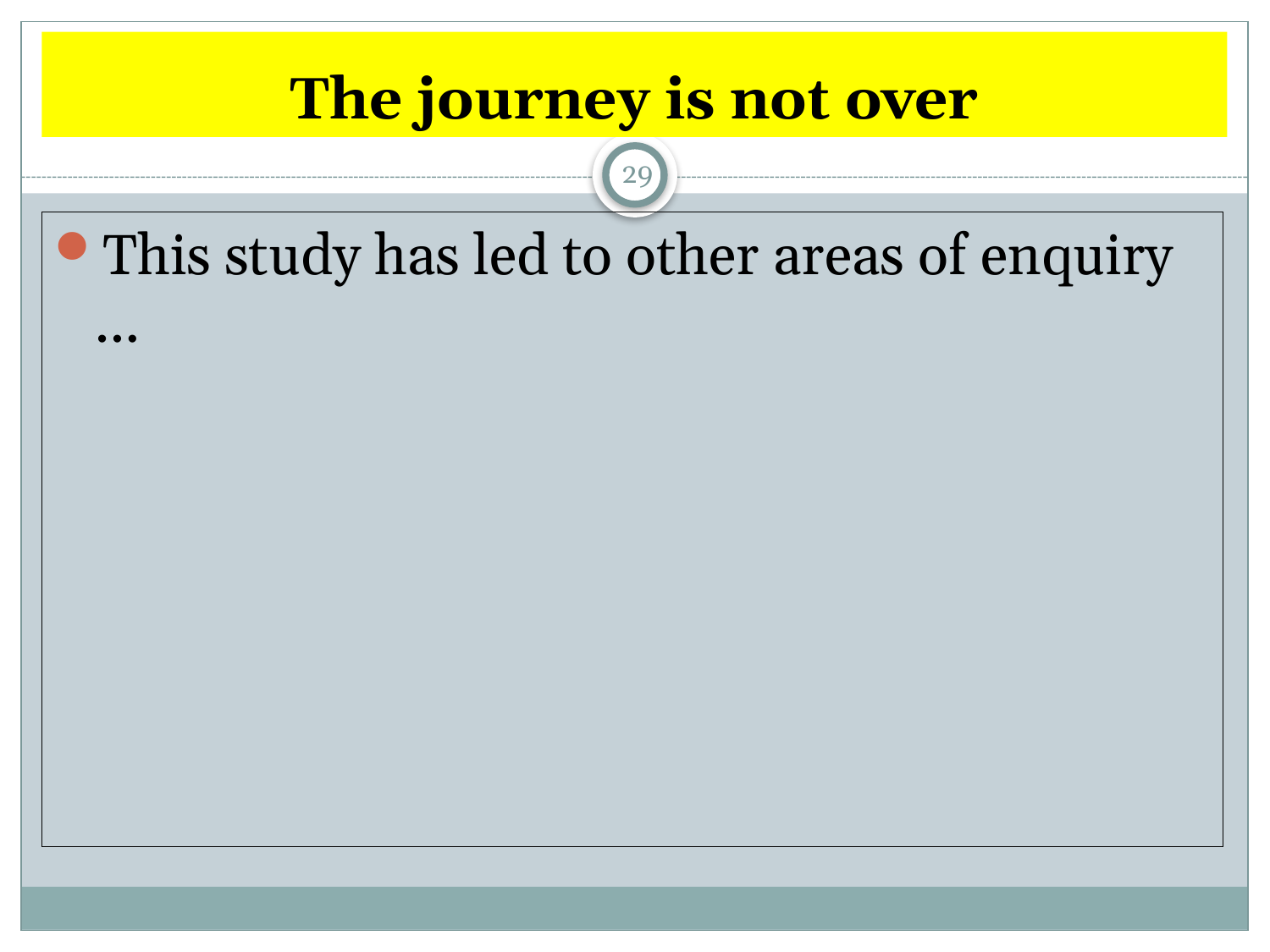

# The journey is not over
29
This study has led to other areas of enquiry …